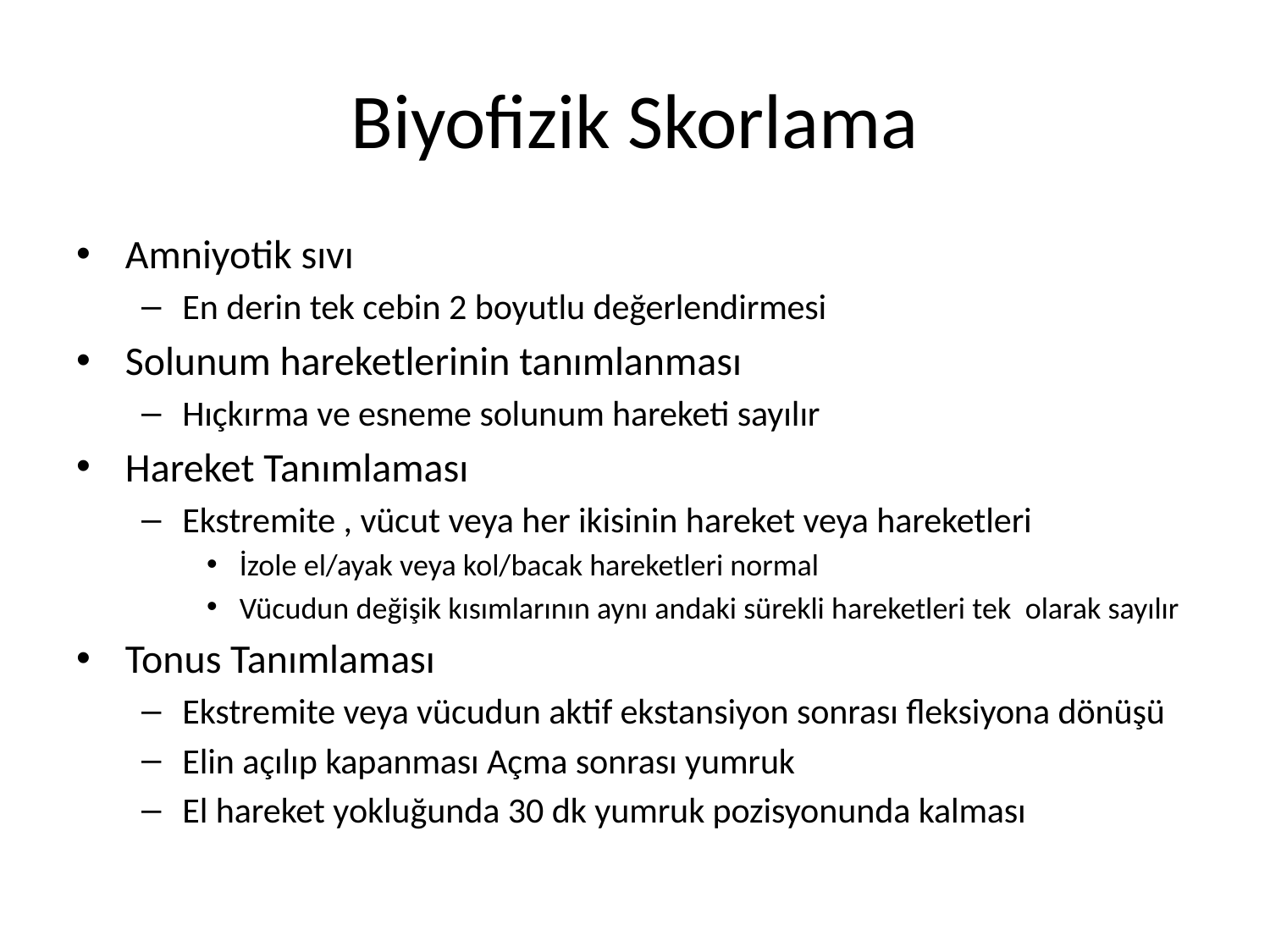

# Biyofizik Skorlama
Amniyotik sıvı
En derin tek cebin 2 boyutlu değerlendirmesi
Solunum hareketlerinin tanımlanması
Hıçkırma ve esneme solunum hareketi sayılır
Hareket Tanımlaması
Ekstremite , vücut veya her ikisinin hareket veya hareketleri
İzole el/ayak veya kol/bacak hareketleri normal
Vücudun değişik kısımlarının aynı andaki sürekli hareketleri tek  olarak sayılır
Tonus Tanımlaması
Ekstremite veya vücudun aktif ekstansiyon sonrası fleksiyona dönüşü
Elin açılıp kapanması Açma sonrası yumruk
El hareket yokluğunda 30 dk yumruk pozisyonunda kalması